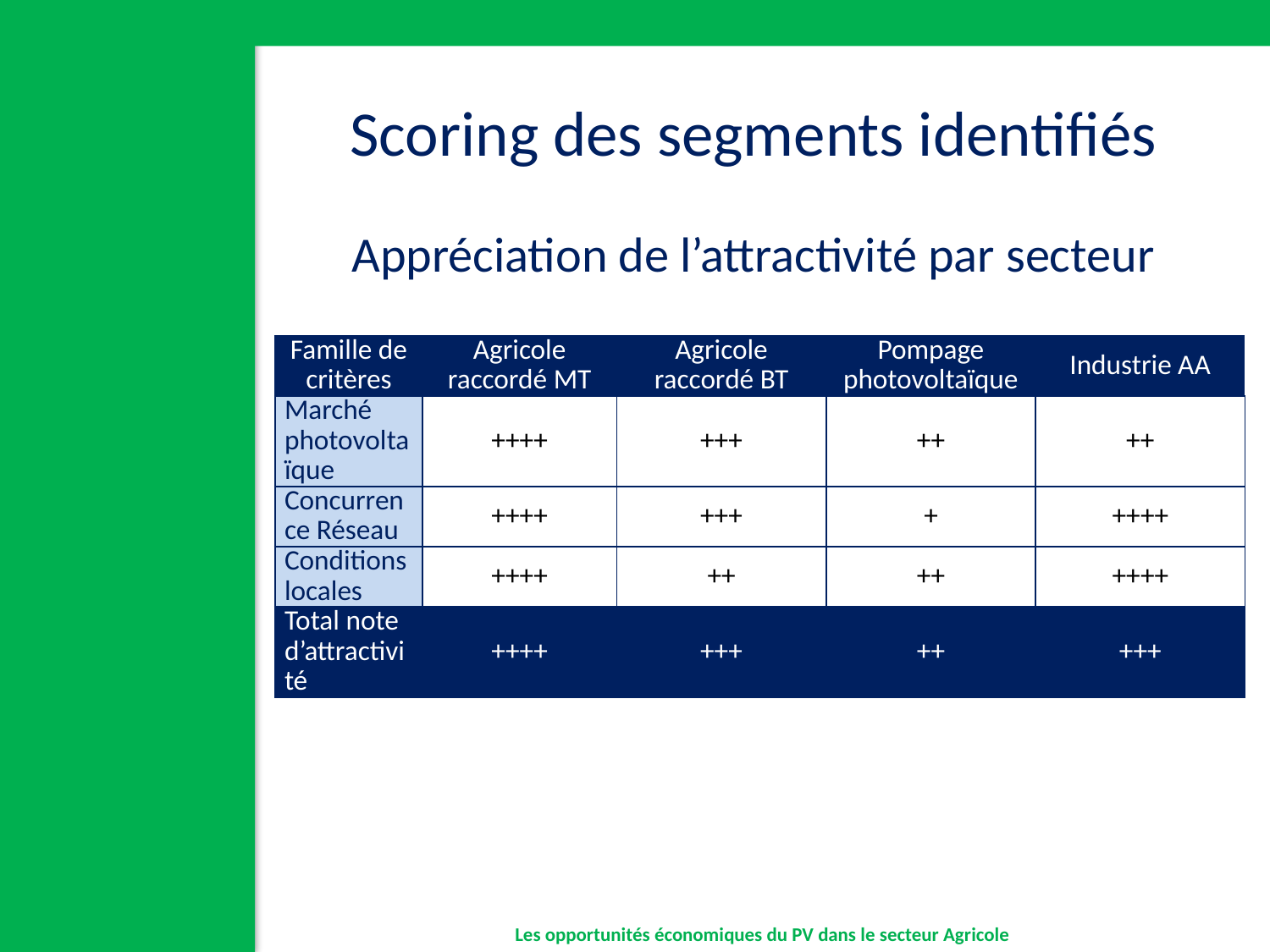

Scoring des segments identifiés
Appréciation de l’attractivité par secteur
| Famille de critères | Agricole raccordé MT | Agricole raccordé BT | Pompage photovoltaïque | Industrie AA |
| --- | --- | --- | --- | --- |
| Marché photovoltaïque | ++++ | +++ | ++ | ++ |
| Concurrence Réseau | ++++ | +++ | + | ++++ |
| Conditions locales | ++++ | ++ | ++ | ++++ |
| Total note d’attractivité | ++++ | +++ | ++ | +++ |